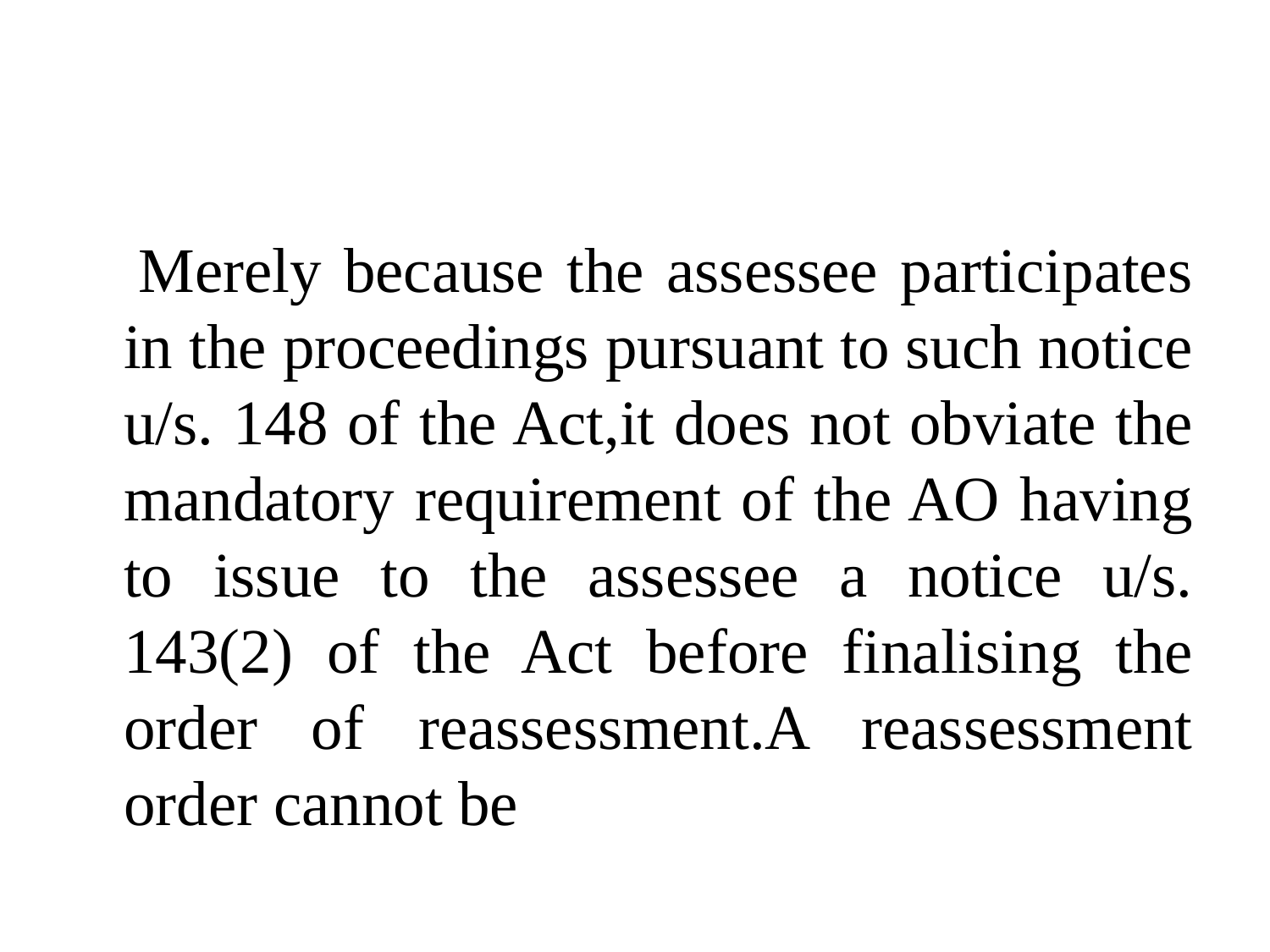

#
   Merely because the assessee participates in the proceedings pursuant to such notice u/s. 148 of the Act,it does not obviate the mandatory requirement of the AO having to issue to the assessee a notice u/s. 143(2) of the Act before finalising the order of reassessment.A reassessment order cannot be